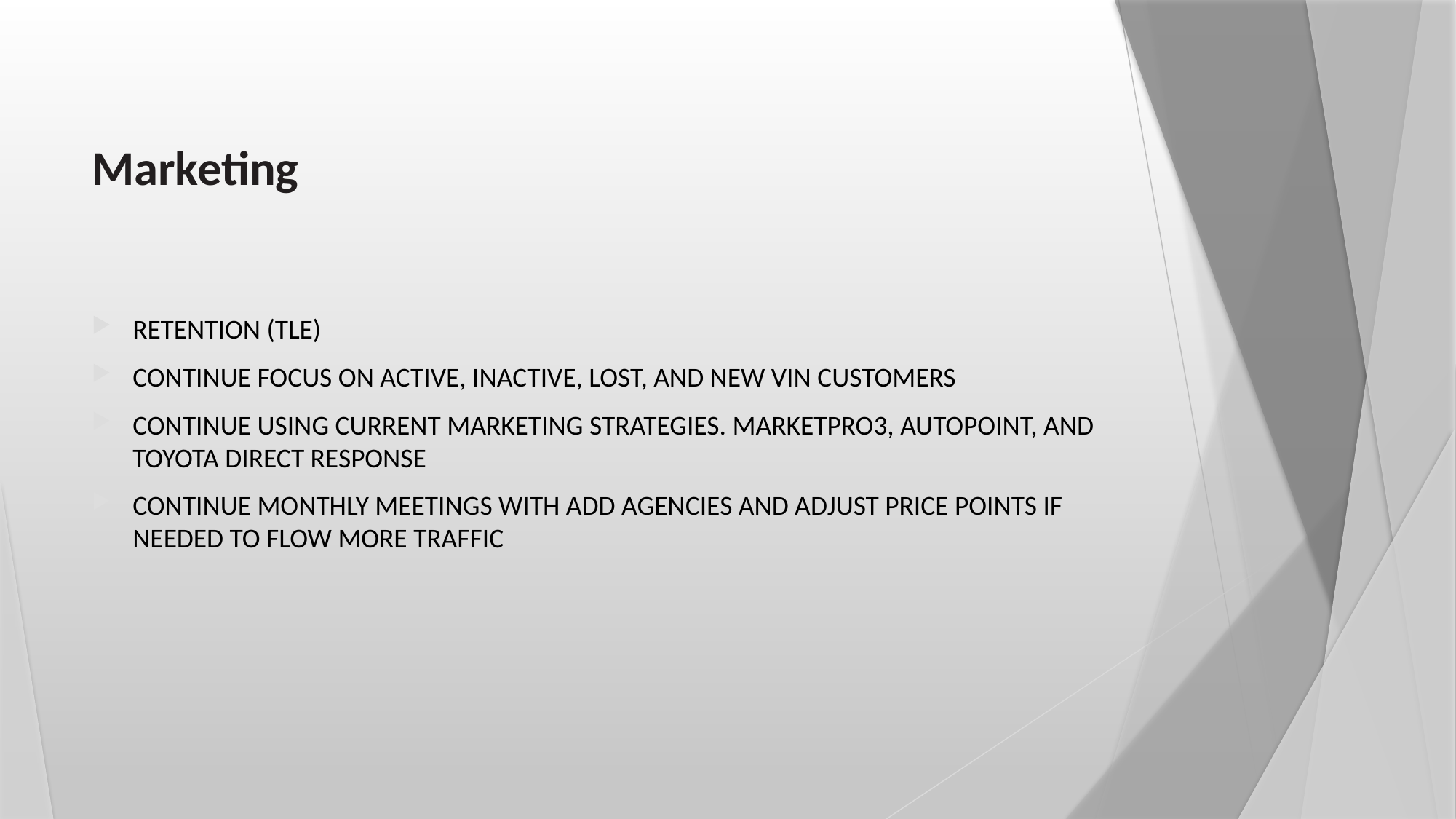

# Marketing

RETENTION (TLE)
CONTINUE FOCUS ON ACTIVE, INACTIVE, LOST, AND NEW VIN CUSTOMERS
CONTINUE USING CURRENT MARKETING STRATEGIES. MARKETPRO3, AUTOPOINT, AND TOYOTA DIRECT RESPONSE
CONTINUE MONTHLY MEETINGS WITH ADD AGENCIES AND ADJUST PRICE POINTS IF NEEDED TO FLOW MORE TRAFFIC